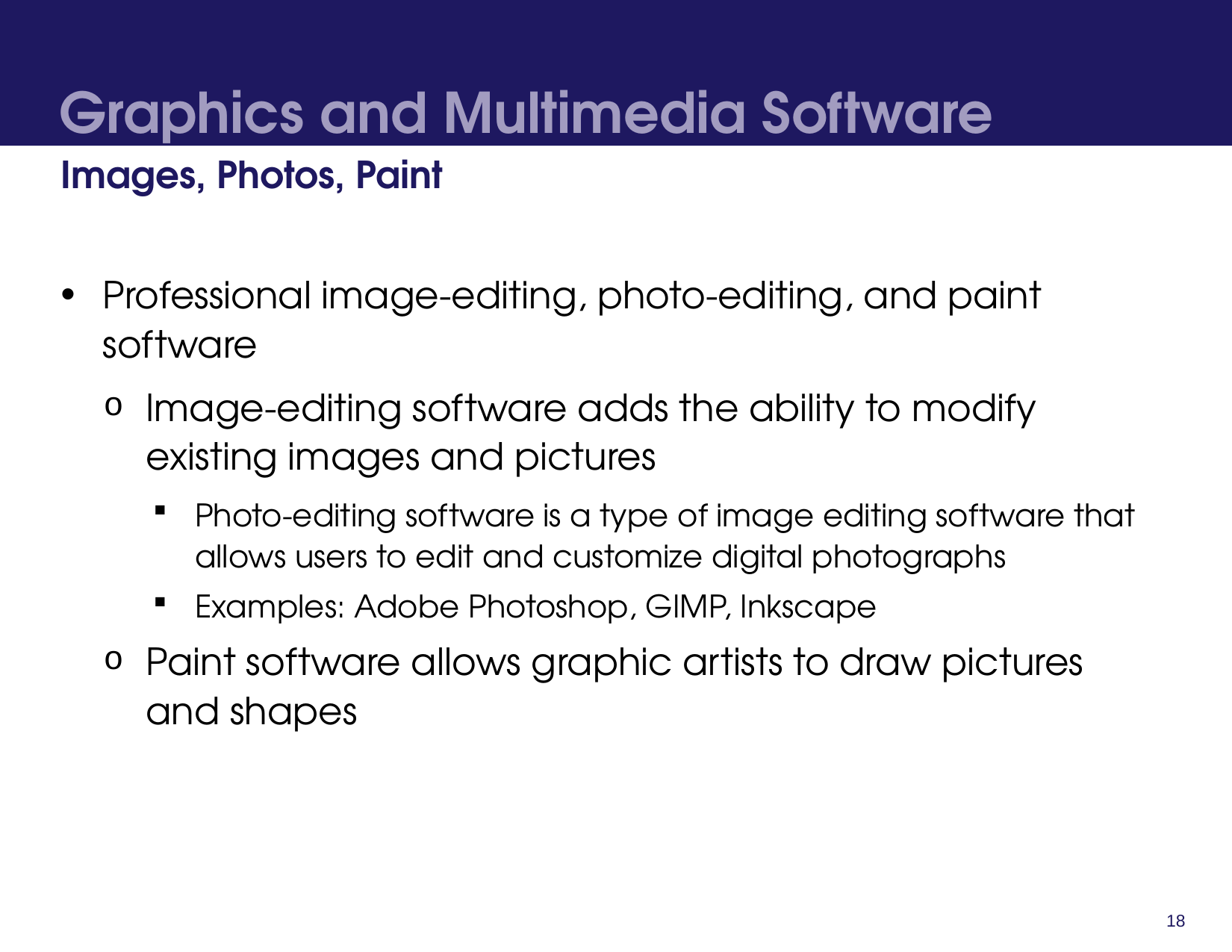

# Graphics and Multimedia Software
Images, Photos, Paint
Professional image-editing, photo-editing, and paint software
Image-editing software adds the ability to modify existing images and pictures
Photo-editing software is a type of image editing software that allows users to edit and customize digital photographs
Examples: Adobe Photoshop, GIMP, Inkscape
Paint software allows graphic artists to draw pictures and shapes
18